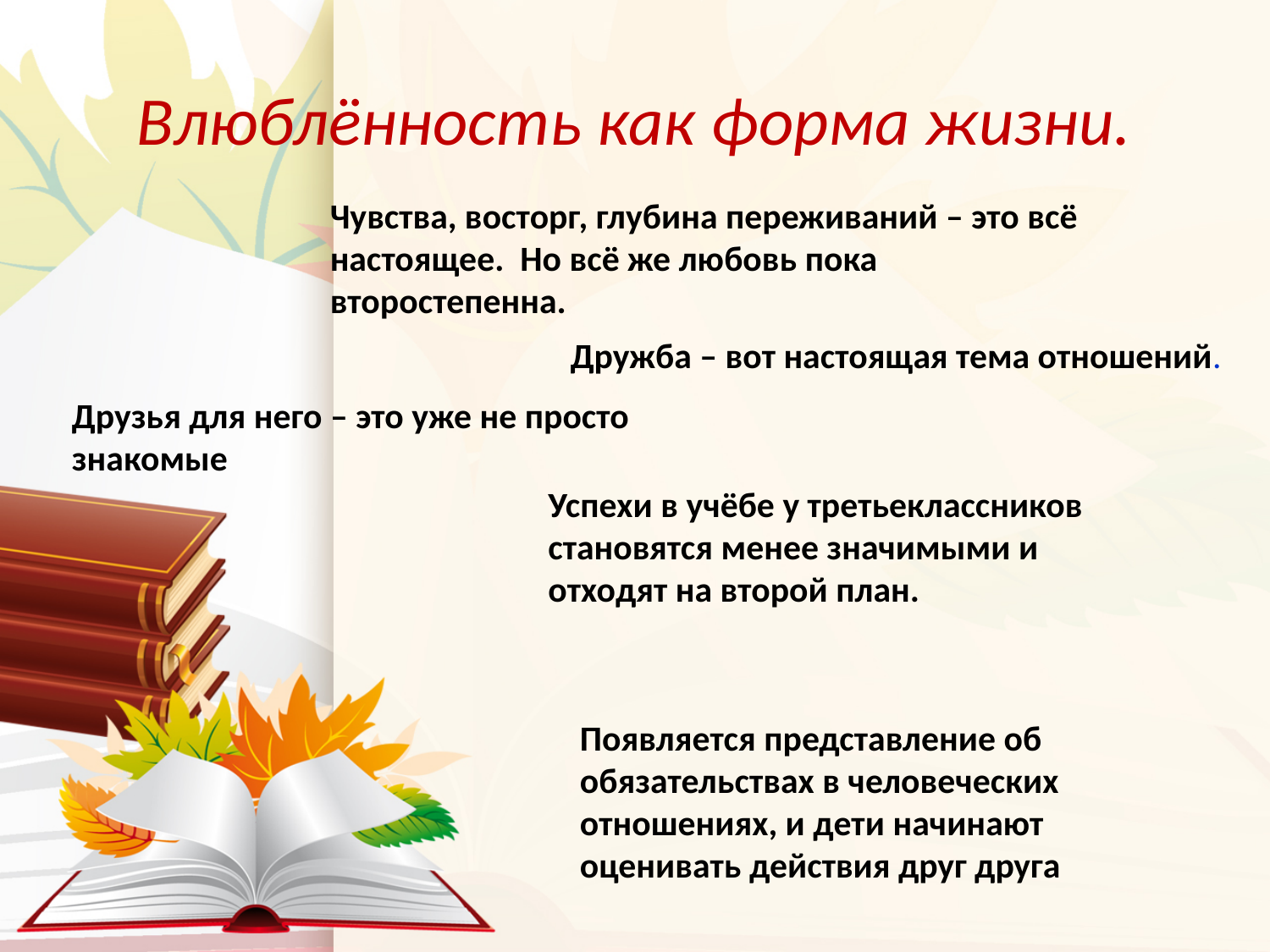

# Влюблённость как форма жизни.
Чувства, восторг, глубина переживаний – это всё настоящее.  Но всё же любовь пока второстепенна.
Дружба – вот настоящая тема отношений.
Друзья для него – это уже не просто знакомые
Успехи в учёбе у третьеклассников становятся менее значимыми и отходят на второй план.
Появляется представление об обязательствах в человеческих отношениях, и дети начинают оценивать действия друг друга